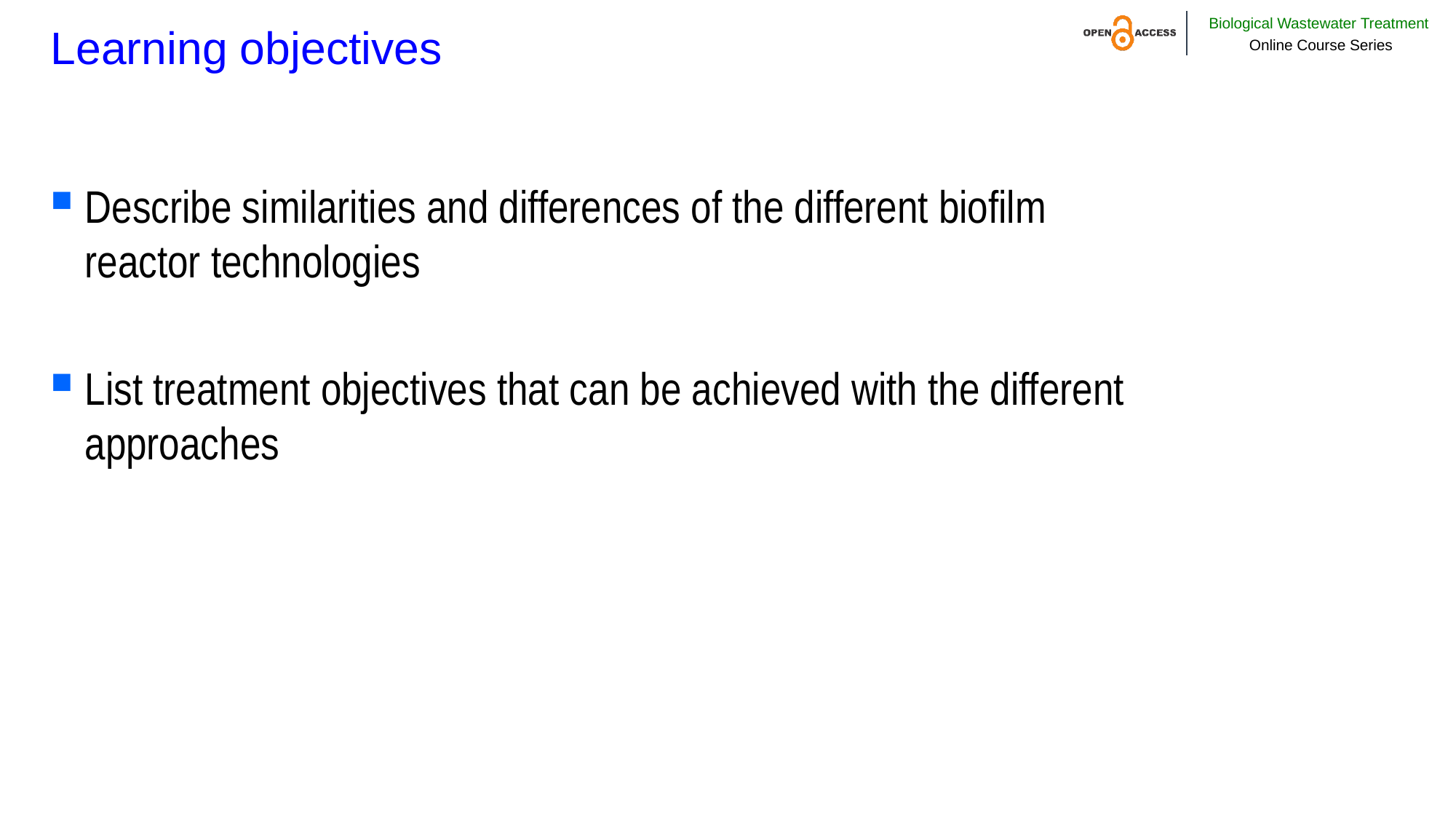

# Learning objectives

Describe similarities and differences of the different biofilm reactor technologies

List treatment objectives that can be achieved with the different approaches